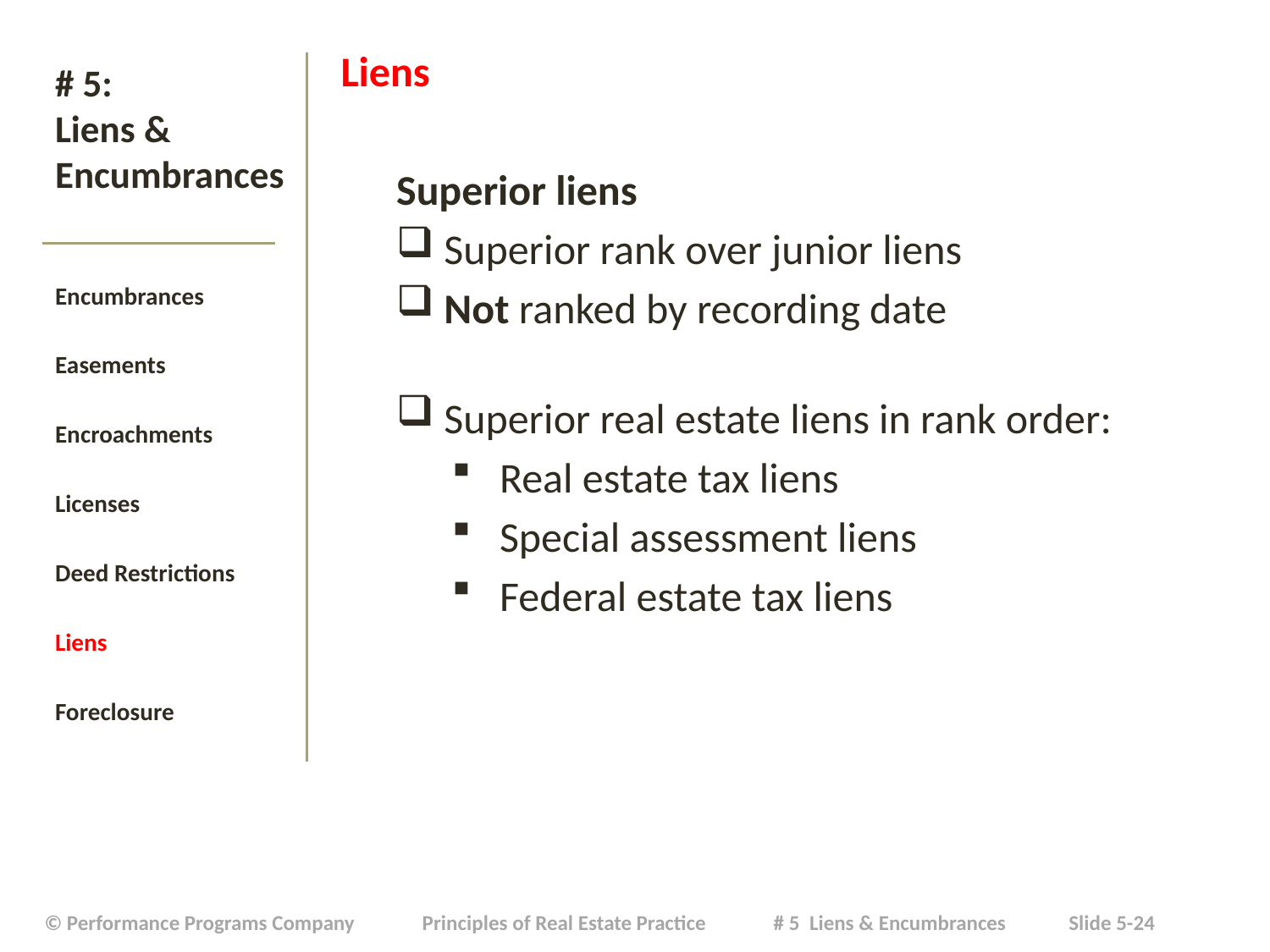

Liens

Superior liens
Superior rank over junior liens
Not ranked by recording date
Superior real estate liens in rank order:
Real estate tax liens
Special assessment liens
Federal estate tax liens
# # 5: Liens & Encumbrances

Encumbrances

Easements

Encroachments

Licenses

Deed Restrictions

Liens

Foreclosure

| © Performance Programs Company Principles of Real Estate Practice # 5 Liens & Encumbrances Slide 5-24 |
| --- |